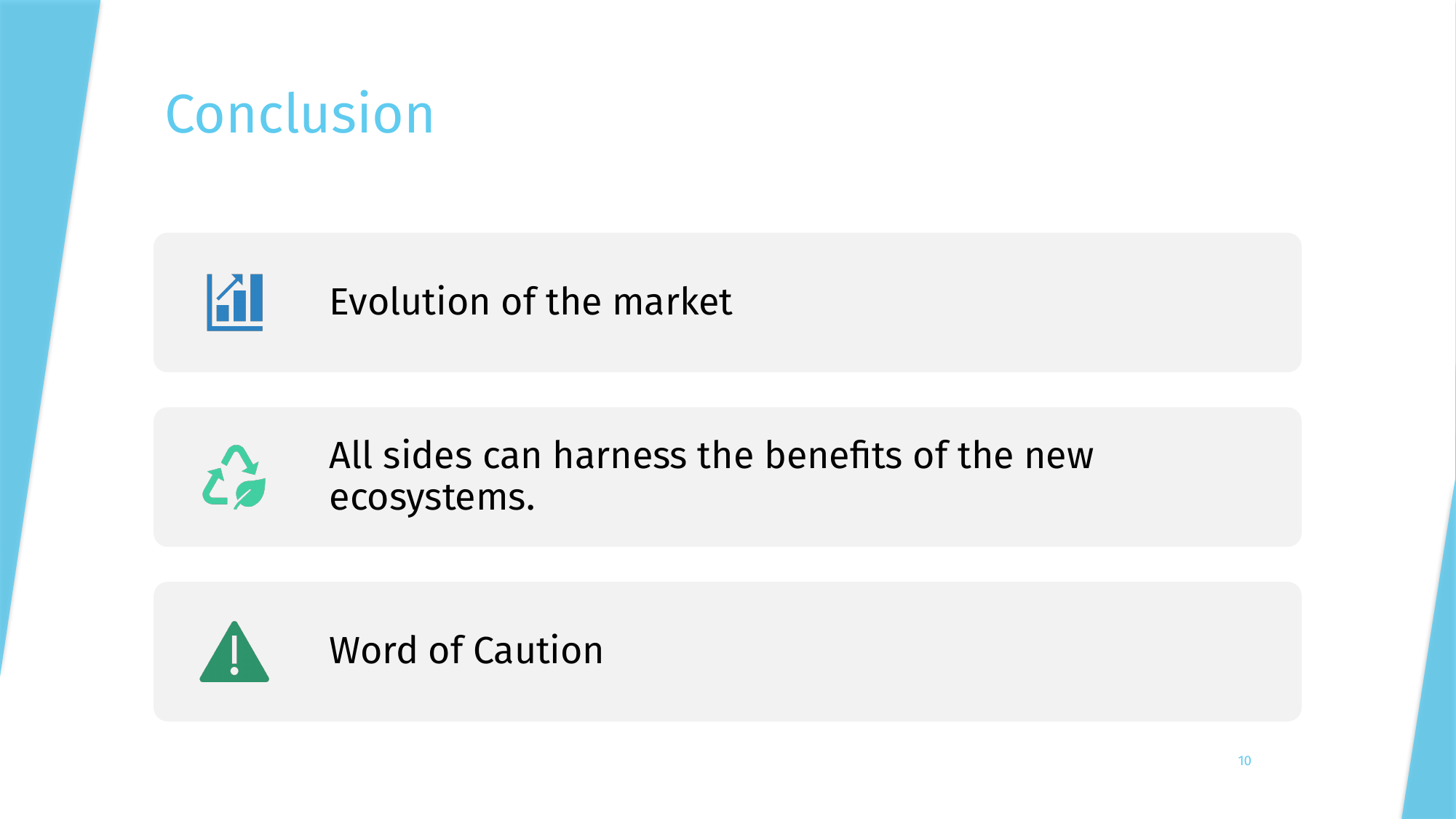

# Conclusion
Evolution of the market
All sides can harness the benefits of the new ecosystems.
Word of Caution

10